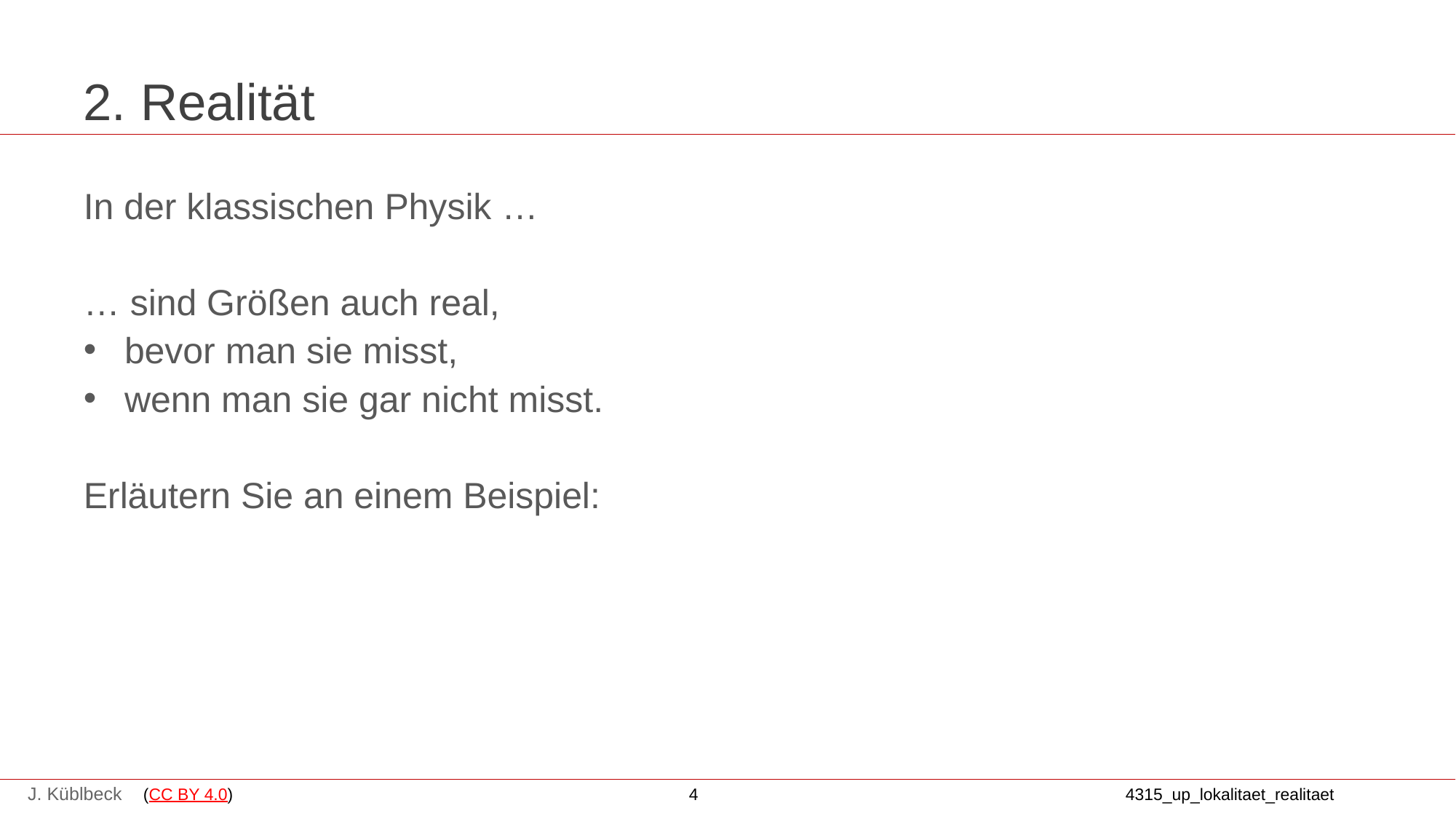

# 2. Realität
In der klassischen Physik …

… sind Größen auch real,
bevor man sie misst,
wenn man sie gar nicht misst.

Erläutern Sie an einem Beispiel: